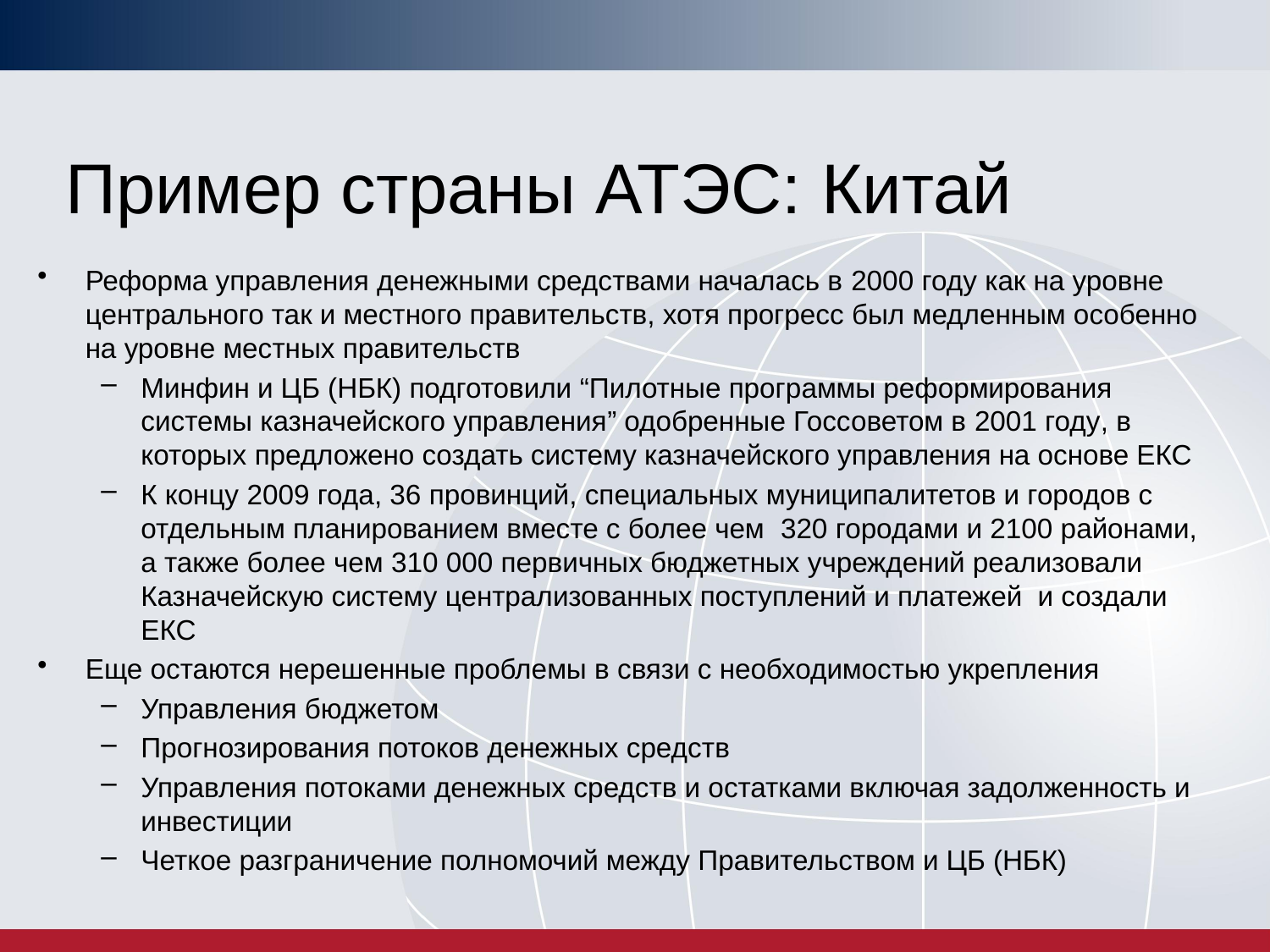

# Пример страны АТЭС: Китай
Реформа управления денежными средствами началась в 2000 году как на уровне центрального так и местного правительств, хотя прогресс был медленным особенно на уровне местных правительств
Минфин и ЦБ (НБК) подготовили “Пилотные программы реформирования системы казначейского управления” одобренные Госсоветом в 2001 году, в которых предложено создать систему казначейского управления на основе ЕКС
К концу 2009 года, 36 провинций, специальных муниципалитетов и городов с отдельным планированием вместе с более чем  320 городами и 2100 районами, а также более чем 310 000 первичных бюджетных учреждений реализовали Казначейскую систему централизованных поступлений и платежей  и создали ЕКС
Еще остаются нерешенные проблемы в связи с необходимостью укрепления
Управления бюджетом
Прогнозирования потоков денежных средств
Управления потоками денежных средств и остатками включая задолженность и инвестиции
Четкое разграничение полномочий между Правительством и ЦБ (НБК)